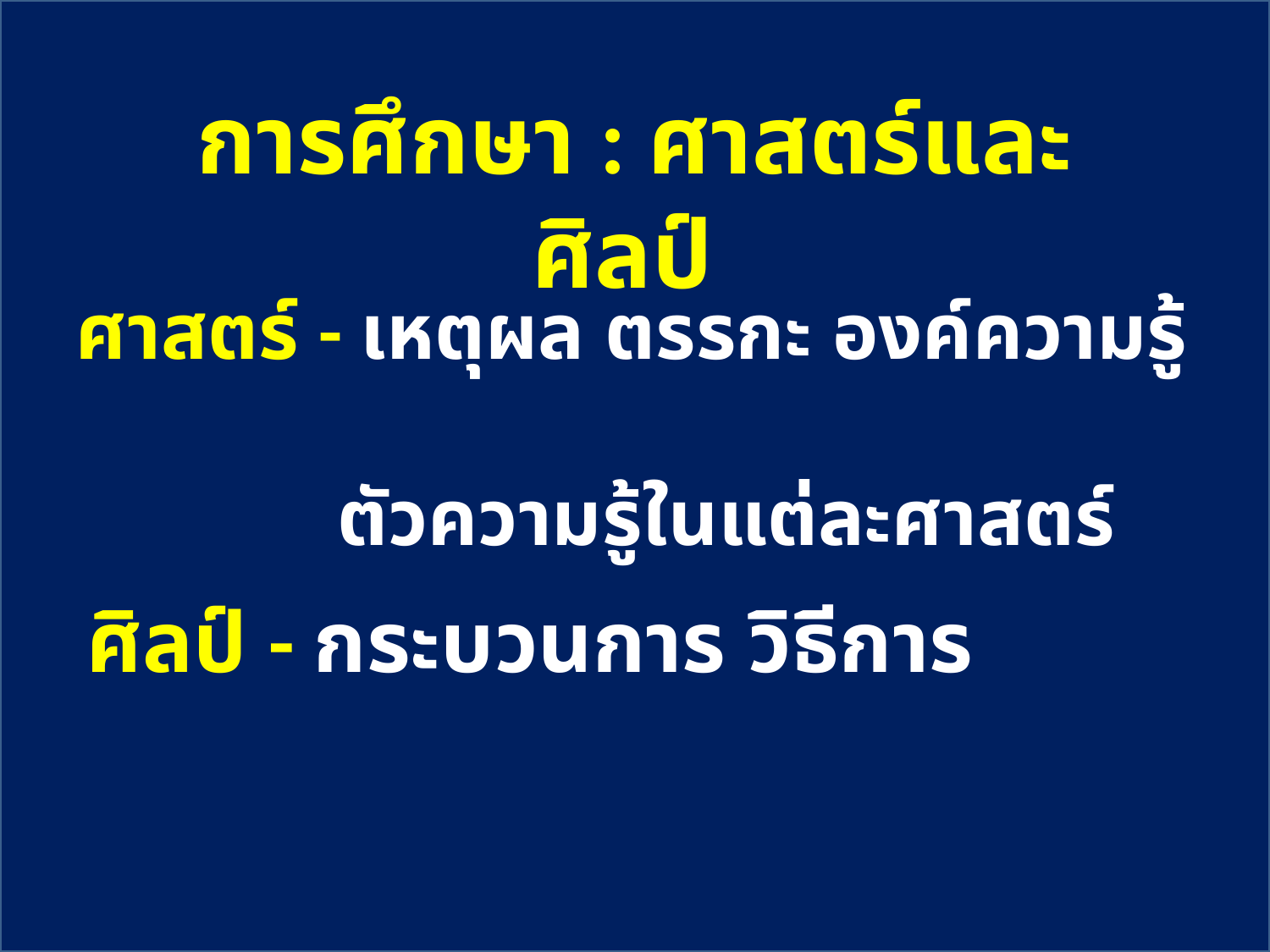

การศึกษา : ศาสตร์และศิลป์
ศาสตร์ - เหตุผล ตรรกะ องค์ความรู้
             ตัวความรู้ในแต่ละศาสตร์
ศิลป์ - กระบวนการ วิธีการ